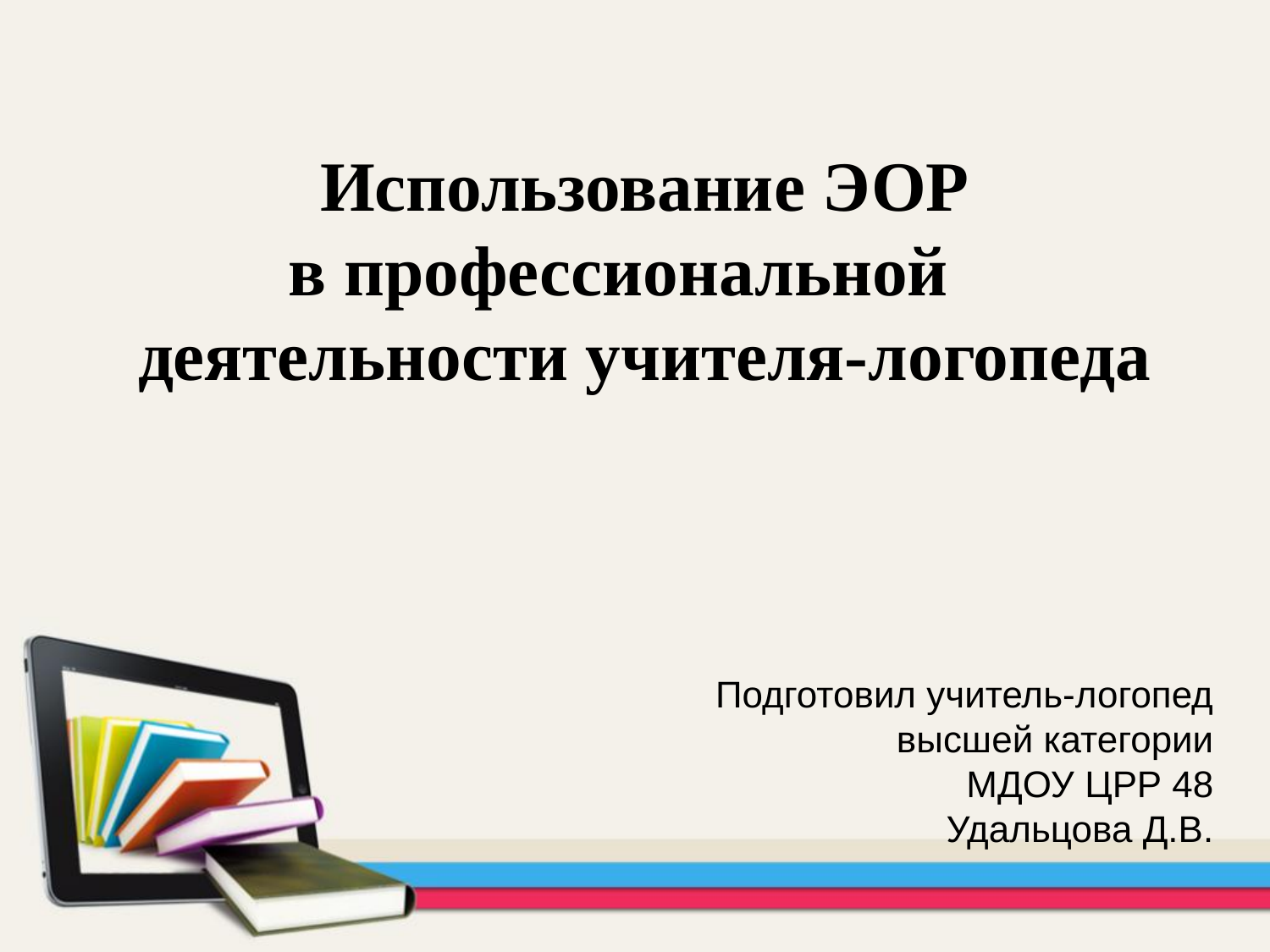

# Использование ЭОР в профессиональной     деятельности учителя-логопеда
Подготовил учитель-логопед
высшей категории
МДОУ ЦРР 48
 Удальцова Д.В.